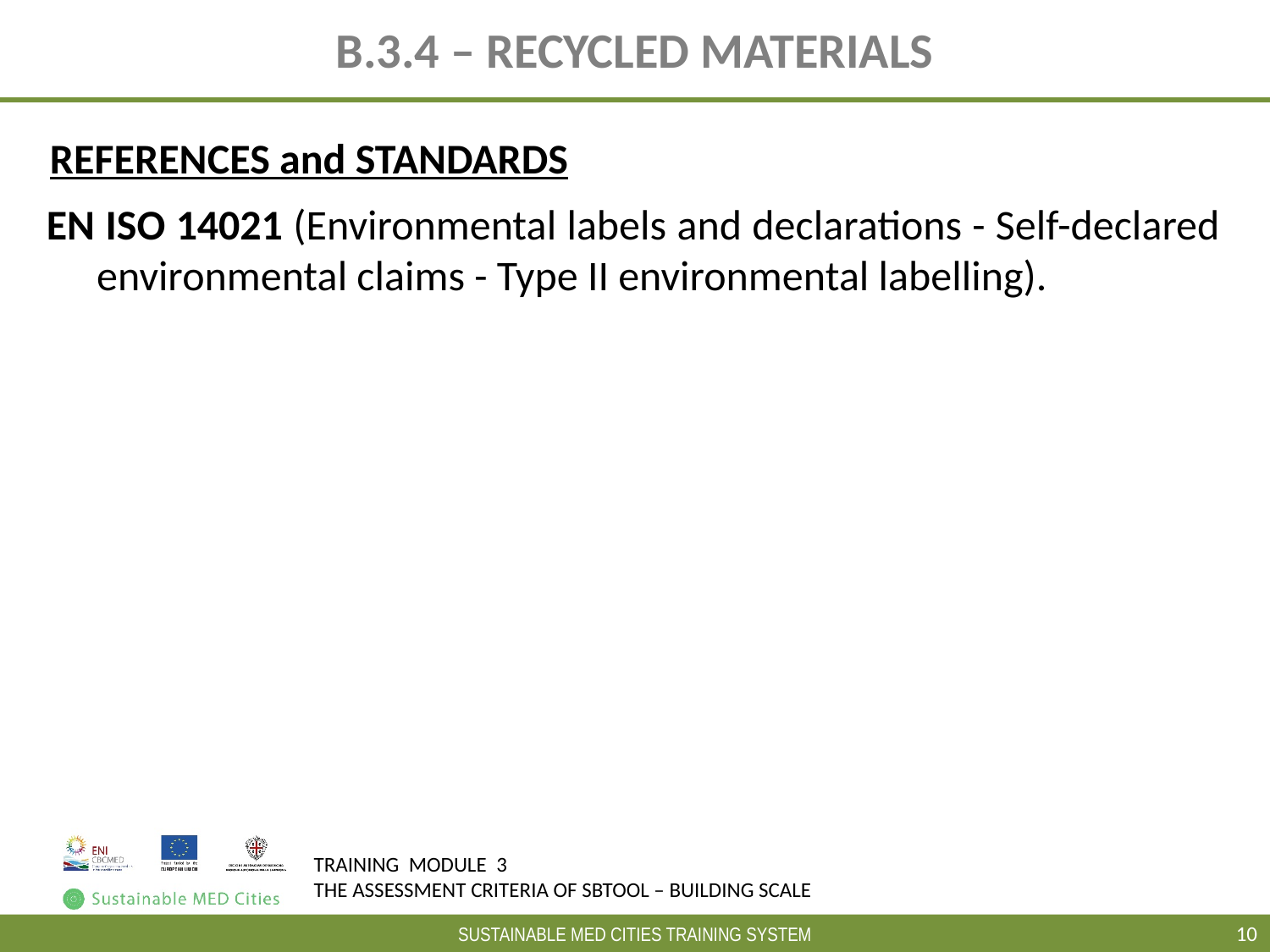

B.3.4 – RECYCLED MATERIALS
REFERENCES and STANDARDS
EN ISO 14021 (Environmental labels and declarations - Self-declared environmental claims - Type II environmental labelling).

10